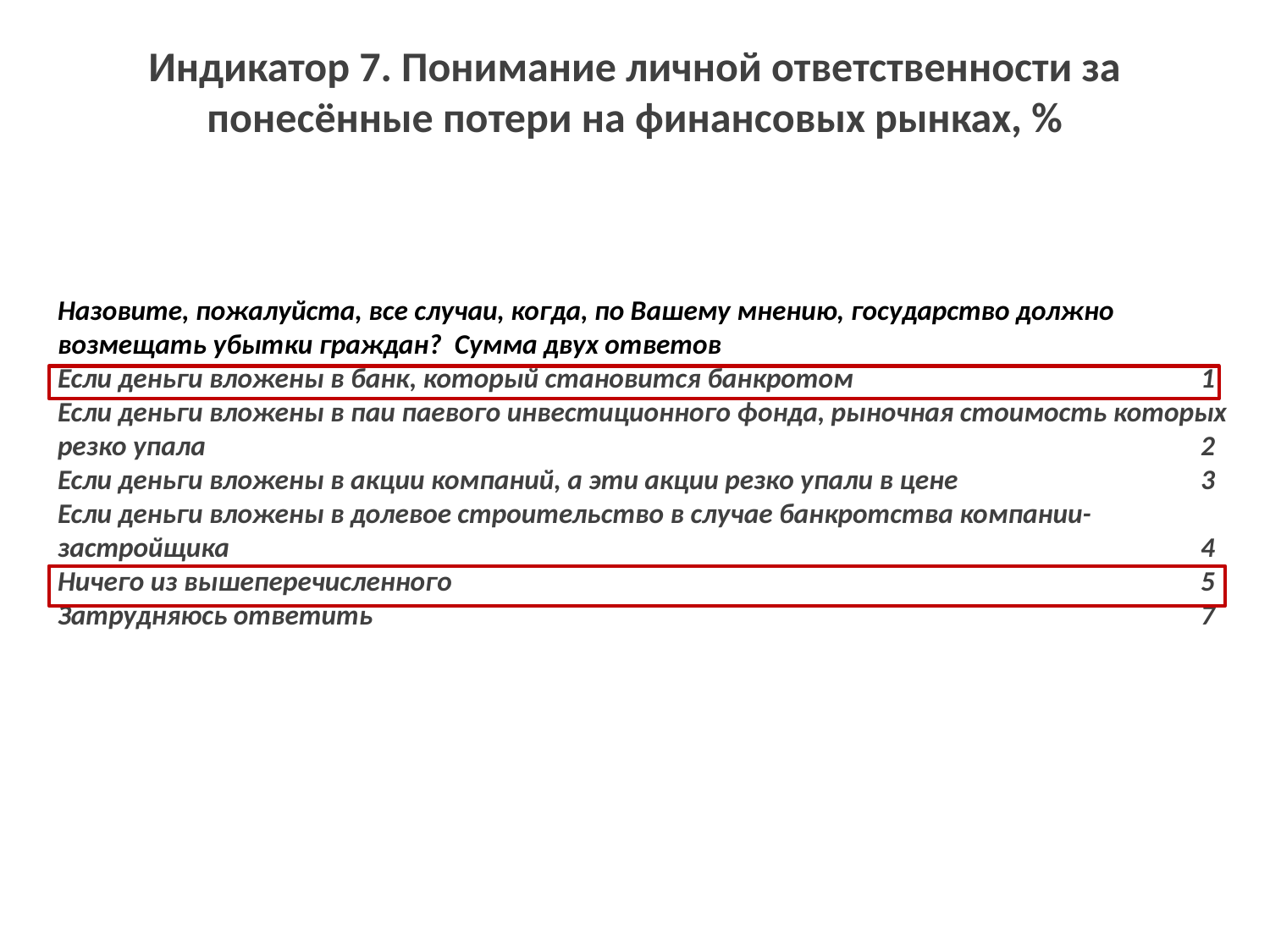

# Индикатор 7. Понимание личной ответственности за понесённые потери на финансовых рынках, %
Назовите, пожалуйста, все случаи, когда, по Вашему мнению, государство должно возмещать убытки граждан?  Сумма двух ответов
Если деньги вложены в банк, который становится банкротом	   	        	1
Если деньги вложены в паи паевого инвестиционного фонда, рыночная стоимость которых резко упала								2
Если деньги вложены в акции компаний, а эти акции резко упали в цене              		3
Если деньги вложены в долевое строительство в случае банкротства компании-застройщика								4
Ничего из вышеперечисленного						5
Затрудняюсь ответить							7